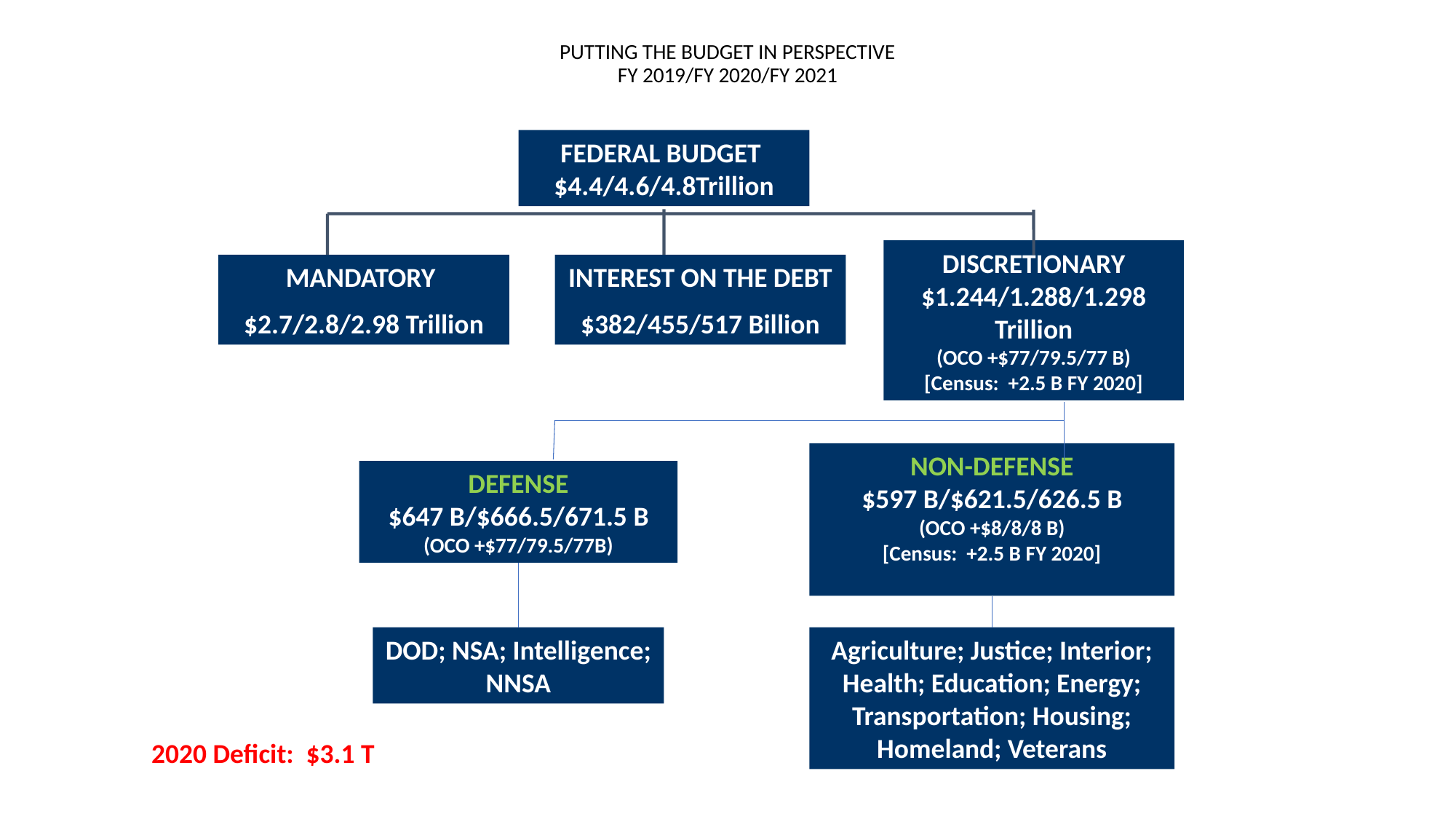

PUTTING THE BUDGET IN PERSPECTIVE
FY 2019/FY 2020/FY 2021
FEDERAL BUDGET
$4.4/4.6/4.8Trillion

DISCRETIONARY
$1.244/1.288/1.298 Trillion
(OCO +$77/79.5/77 B)
[Census:  +2.5 B FY 2020]
INTEREST ON THE DEBT
$382/455/517 Billion
MANDATORY
$2.7/2.8/2.98 Trillion
NON-DEFENSE
$597 B/$621.5/626.5 B
(OCO +$8/8/8 B)
[Census:  +2.5 B FY 2020]

DEFENSE
$647 B/$666.5/671.5 B
(OCO +$77/79.5/77B)
DOD; NSA; Intelligence; NNSA
Agriculture; Justice; Interior; Health; Education; Energy; Transportation; Housing; Homeland; Veterans
2020 Deficit:  $3.1 T